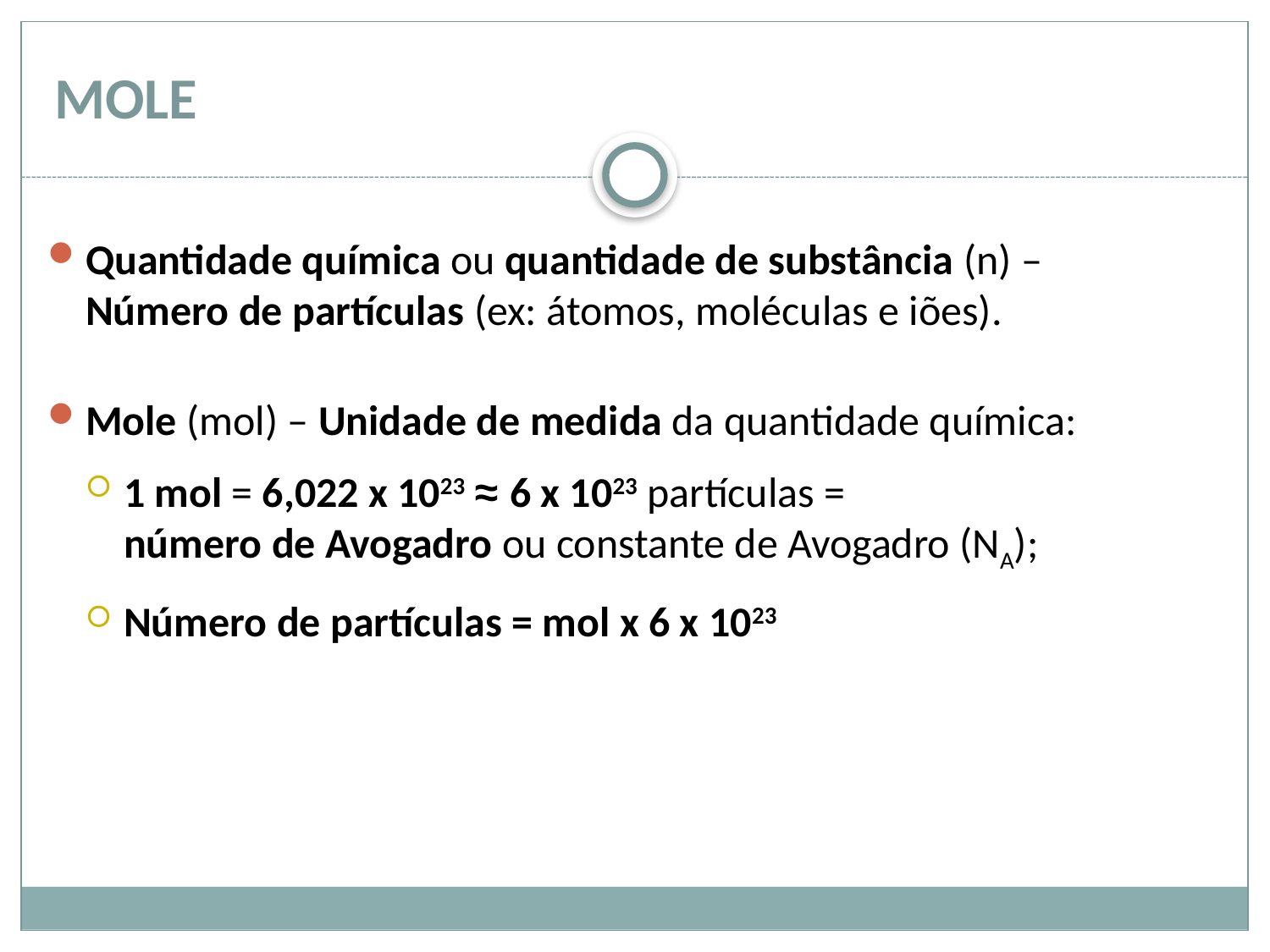

# MOLE
Quantidade química ou quantidade de substância (n) –
Número de partículas (ex: átomos, moléculas e iões).

Mole (mol) – Unidade de medida da quantidade química:
1 mol = 6,022 x 1023 ≈ 6 x 1023 partículas =
número de Avogadro ou constante de Avogadro (NA);
Número de partículas = mol x 6 x 1023